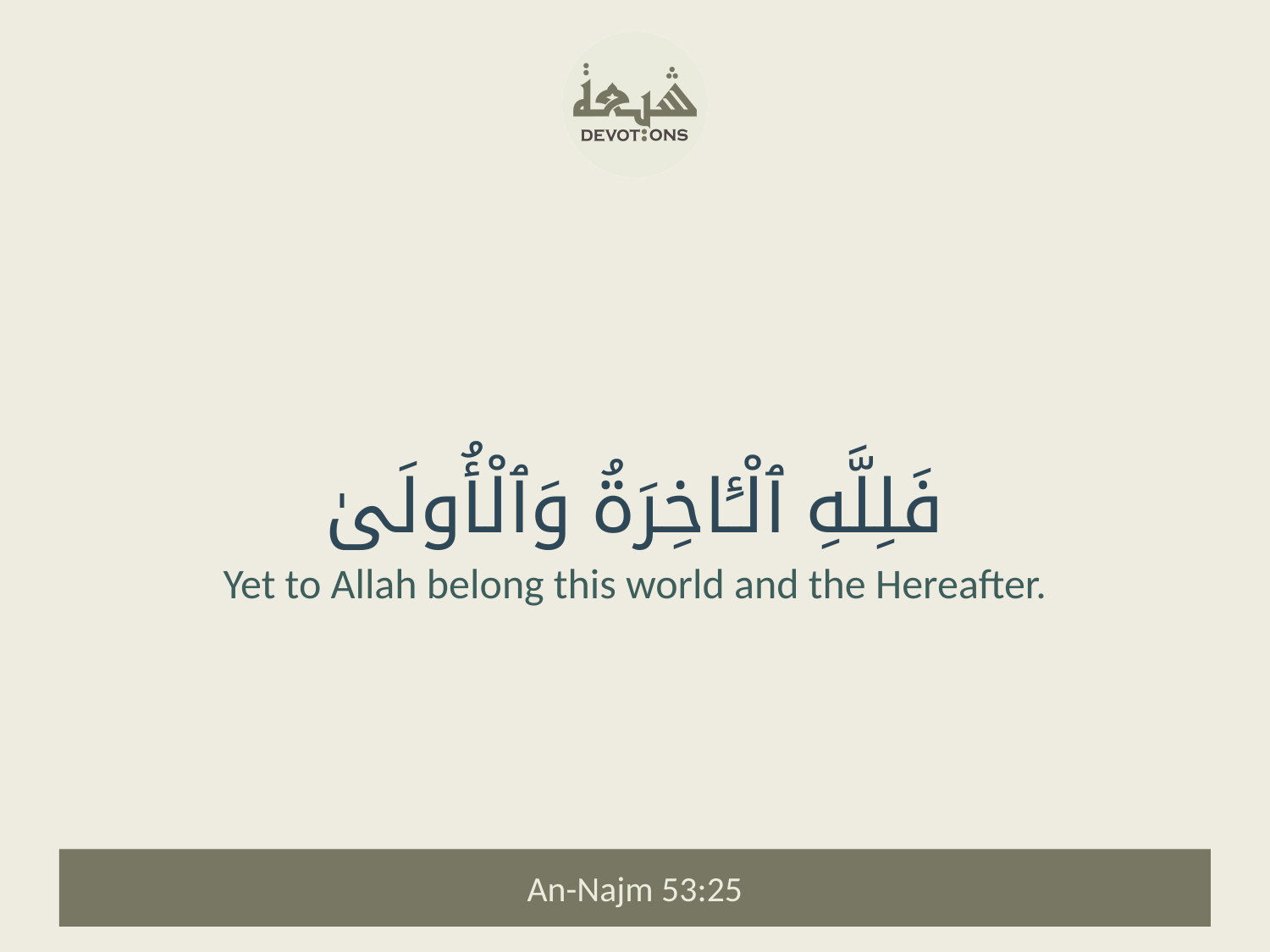

فَلِلَّهِ ٱلْـَٔاخِرَةُ وَٱلْأُولَىٰ
Yet to Allah belong this world and the Hereafter.
An-Najm 53:25